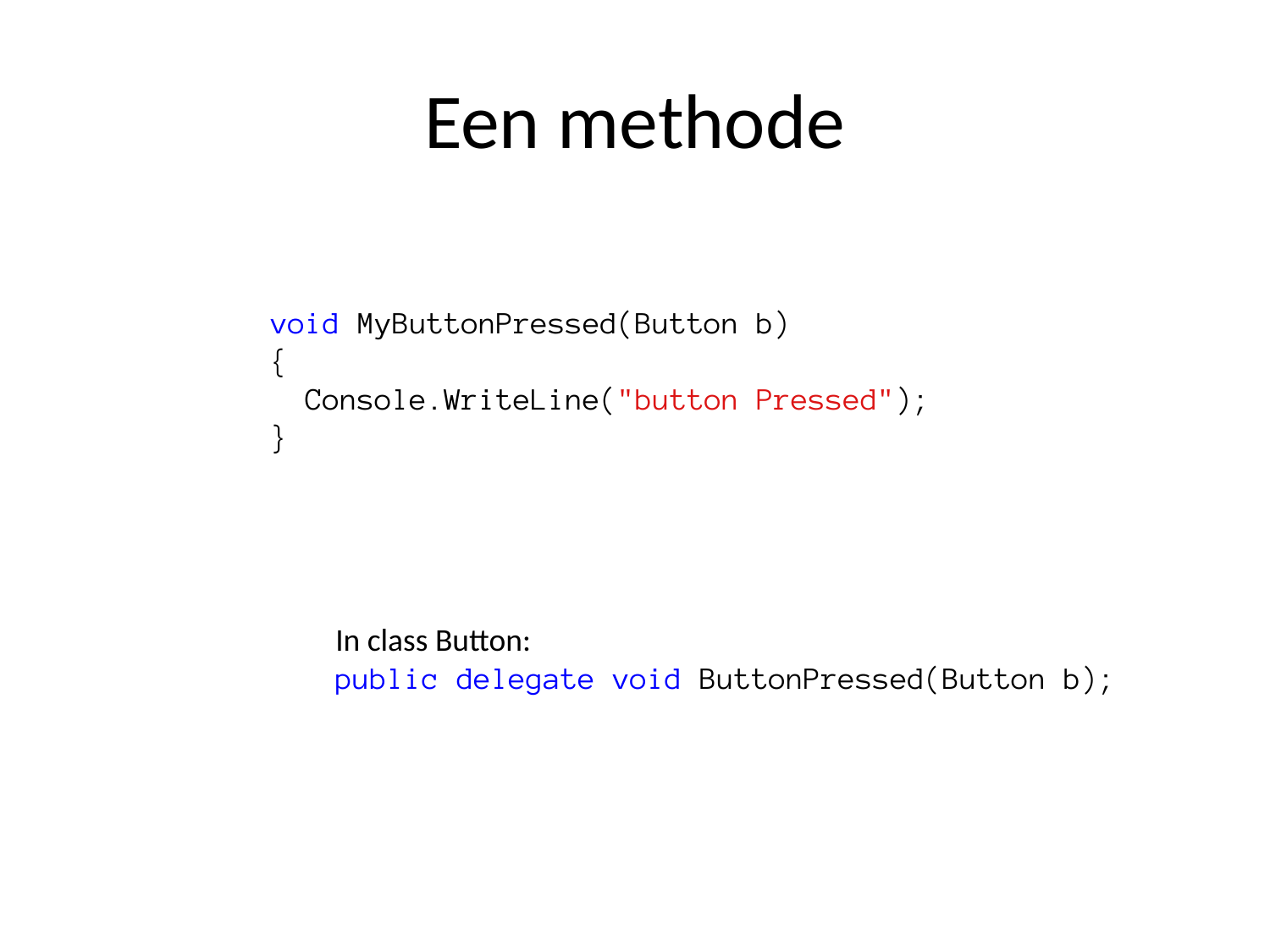

# Een methode
void MyButtonPressed(Button b)
{
  Console.WriteLine("button Pressed");
}

In class Button:
public delegate void ButtonPressed(Button b);